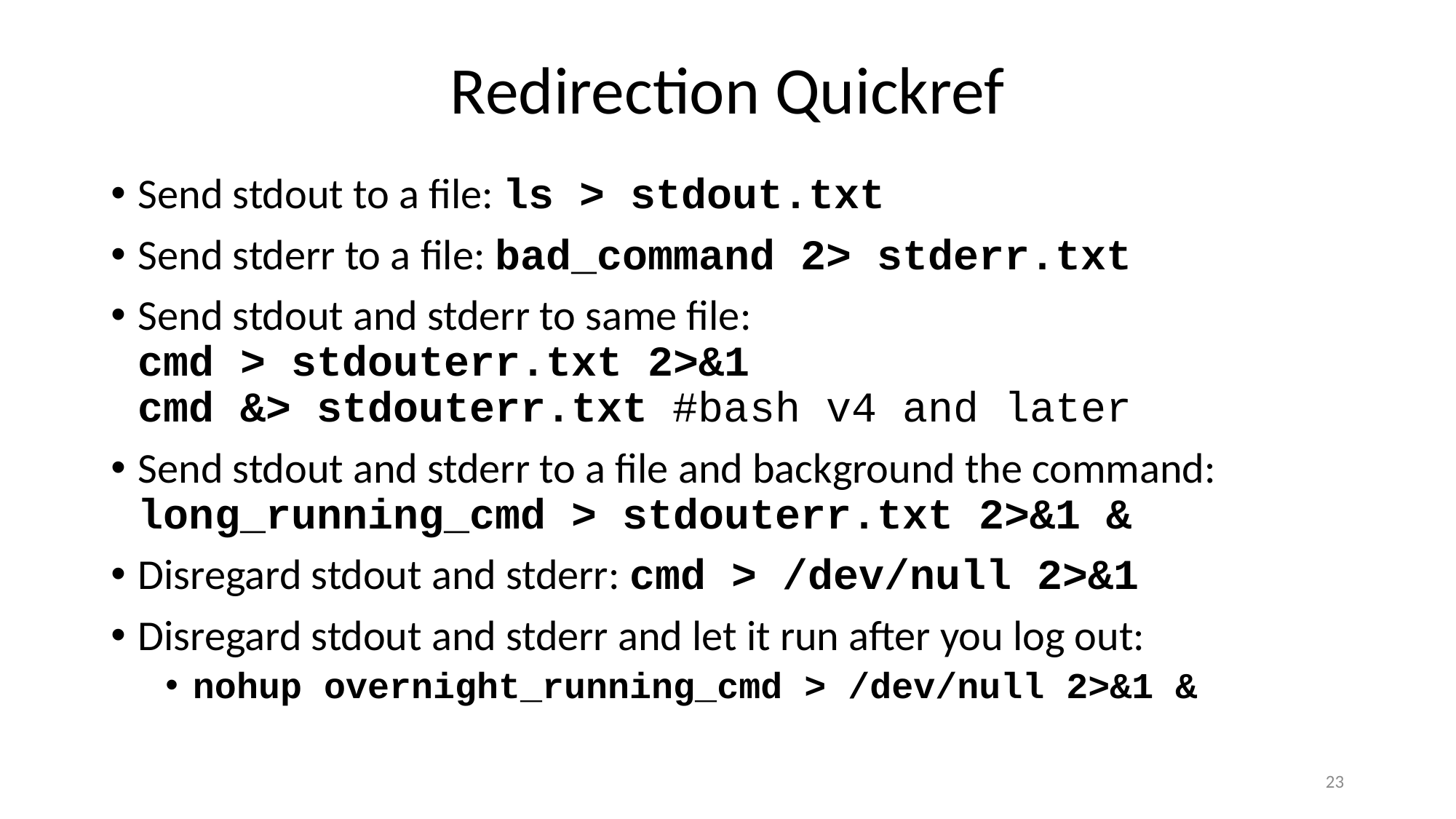

# Redirection Quickref
Send stdout to a file: ls > stdout.txt
Send stderr to a file: bad_command 2> stderr.txt
Send stdout and stderr to same file:
cmd > stdouterr.txt 2>&1
cmd &> stdouterr.txt #bash v4 and later
Send stdout and stderr to a file and background the command:
long_running_cmd > stdouterr.txt 2>&1 &
Disregard stdout and stderr: cmd > /dev/null 2>&1
Disregard stdout and stderr and let it run after you log out:
nohup overnight_running_cmd > /dev/null 2>&1 &
23